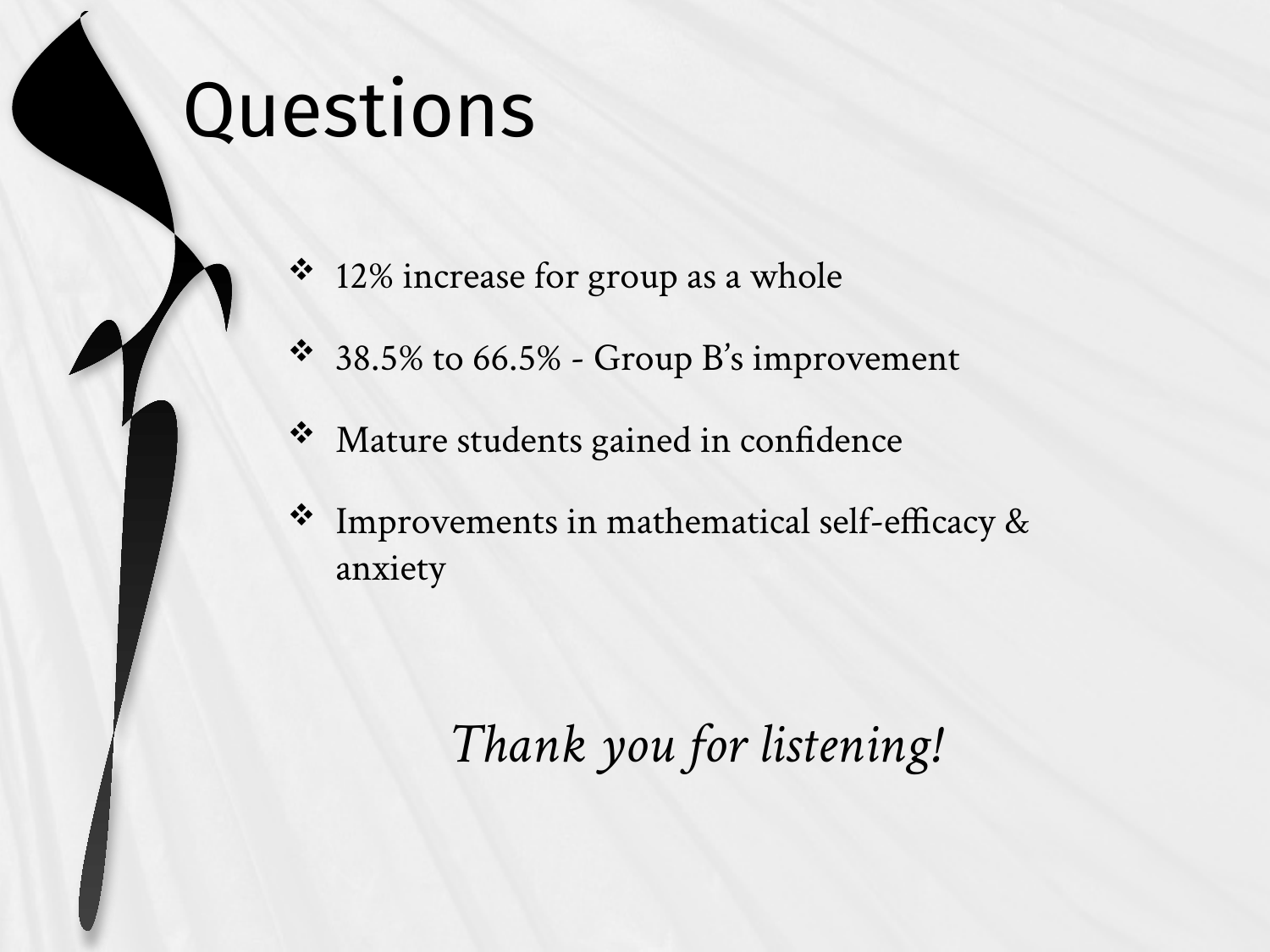

# Questions
12% increase for group as a whole
38.5% to 66.5% - Group B’s improvement
Mature students gained in confidence
Improvements in mathematical self-efficacy & anxiety

Thank you for listening!